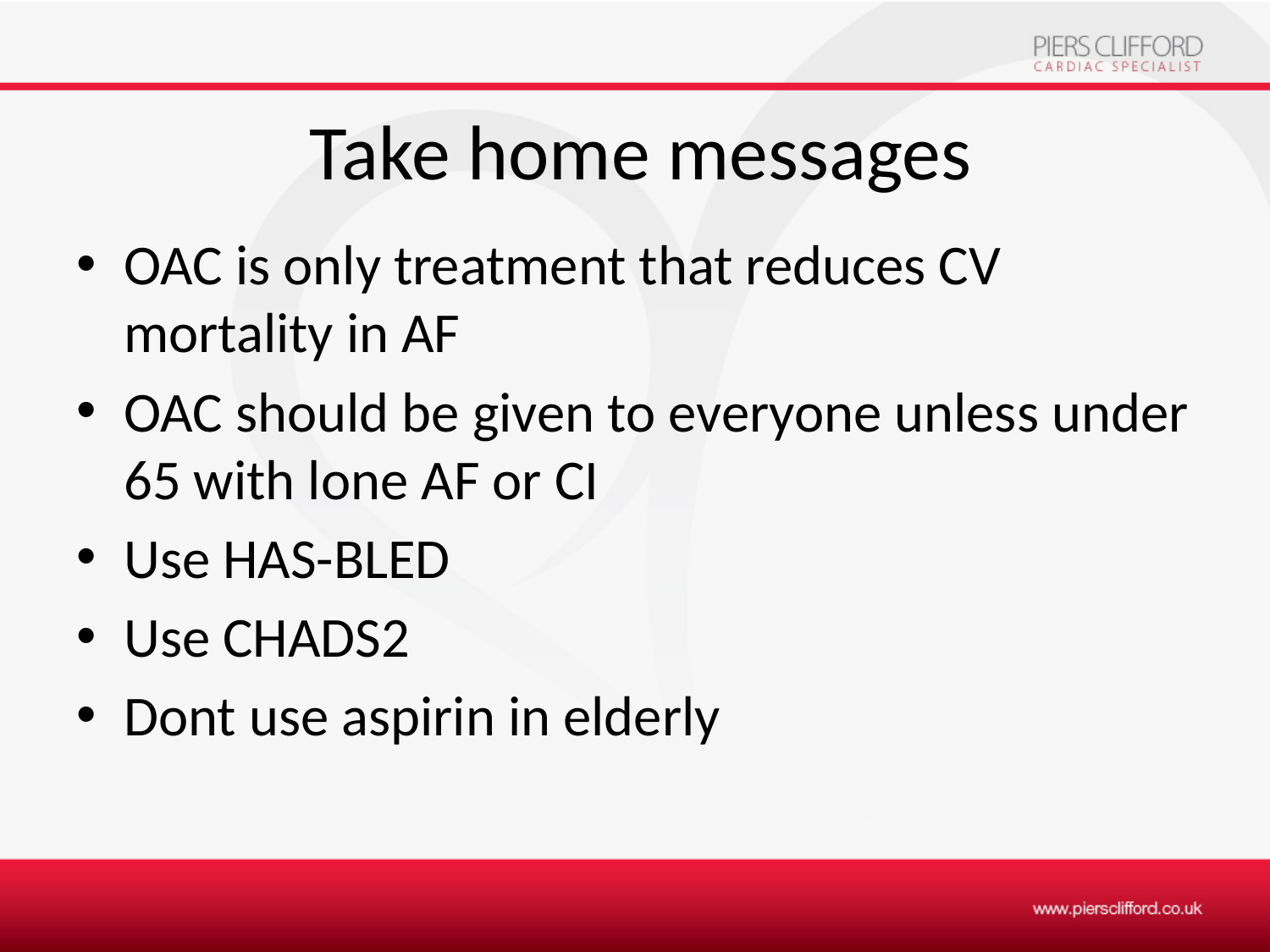

# Take home messages
OAC is only treatment that reduces CV mortality in AF
OAC should be given to everyone unless under 65 with lone AF or CI
Use HAS-BLED
Use CHADS2
Dont use aspirin in elderly